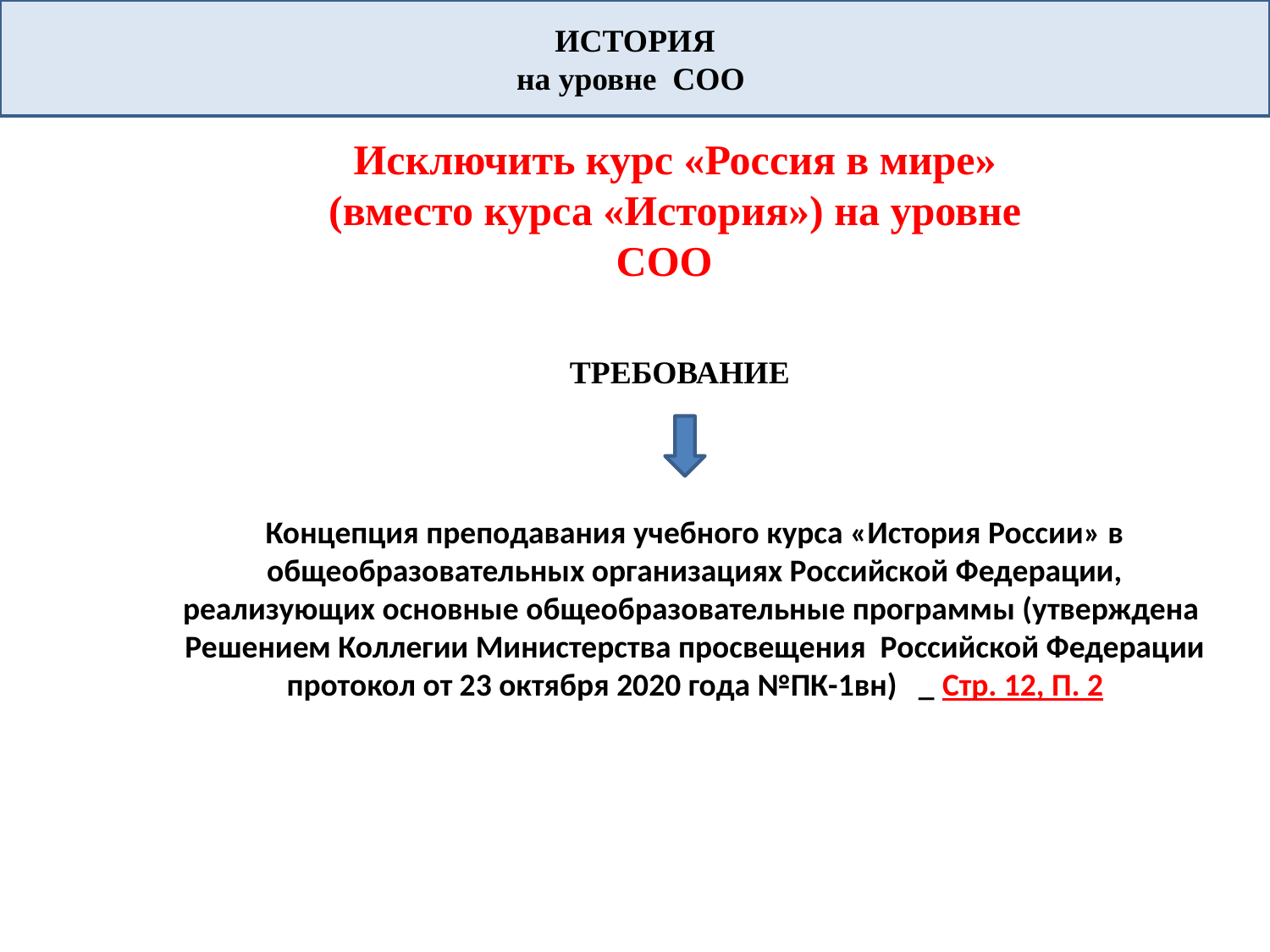

ИСТОРИЯ
на уровне  СОО
Исключить курс «Россия в мире» (вместо курса «История») на уровне СОО
ТРЕБОВАНИЕ

Концепция преподавания учебного курса «История России» в общеобразовательных организациях Российской Федерации, реализующих основные общеобразовательные программы (утверждена  Решением Коллегии Министерства просвещения  Российской Федерации протокол от 23 октября 2020 года №ПК-1вн)   _ Стр. 12, П. 2